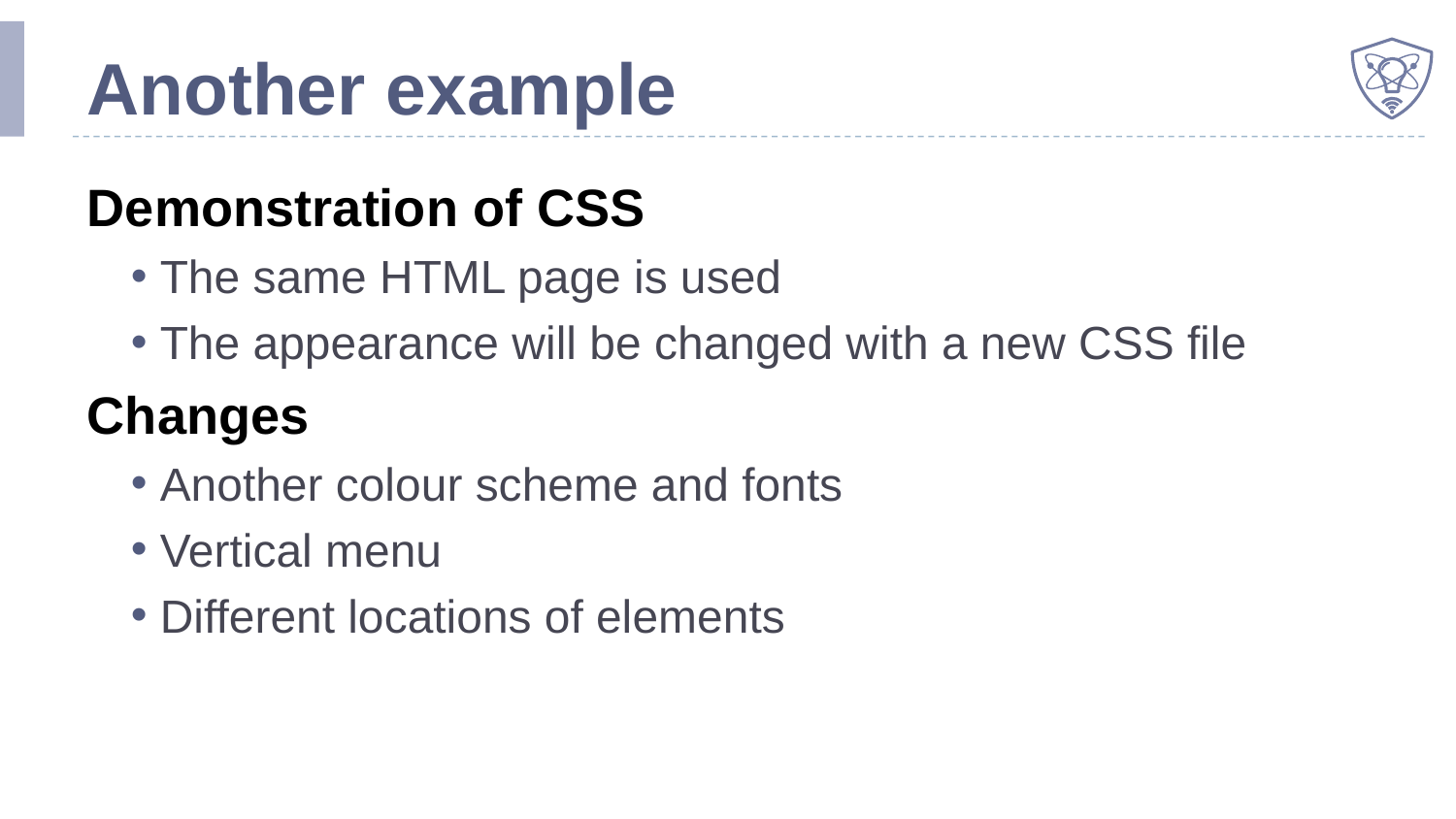

# Another example
Demonstration of CSS
The same HTML page is used
The appearance will be changed with a new CSS file
Changes
Another colour scheme and fonts
Vertical menu
Different locations of elements